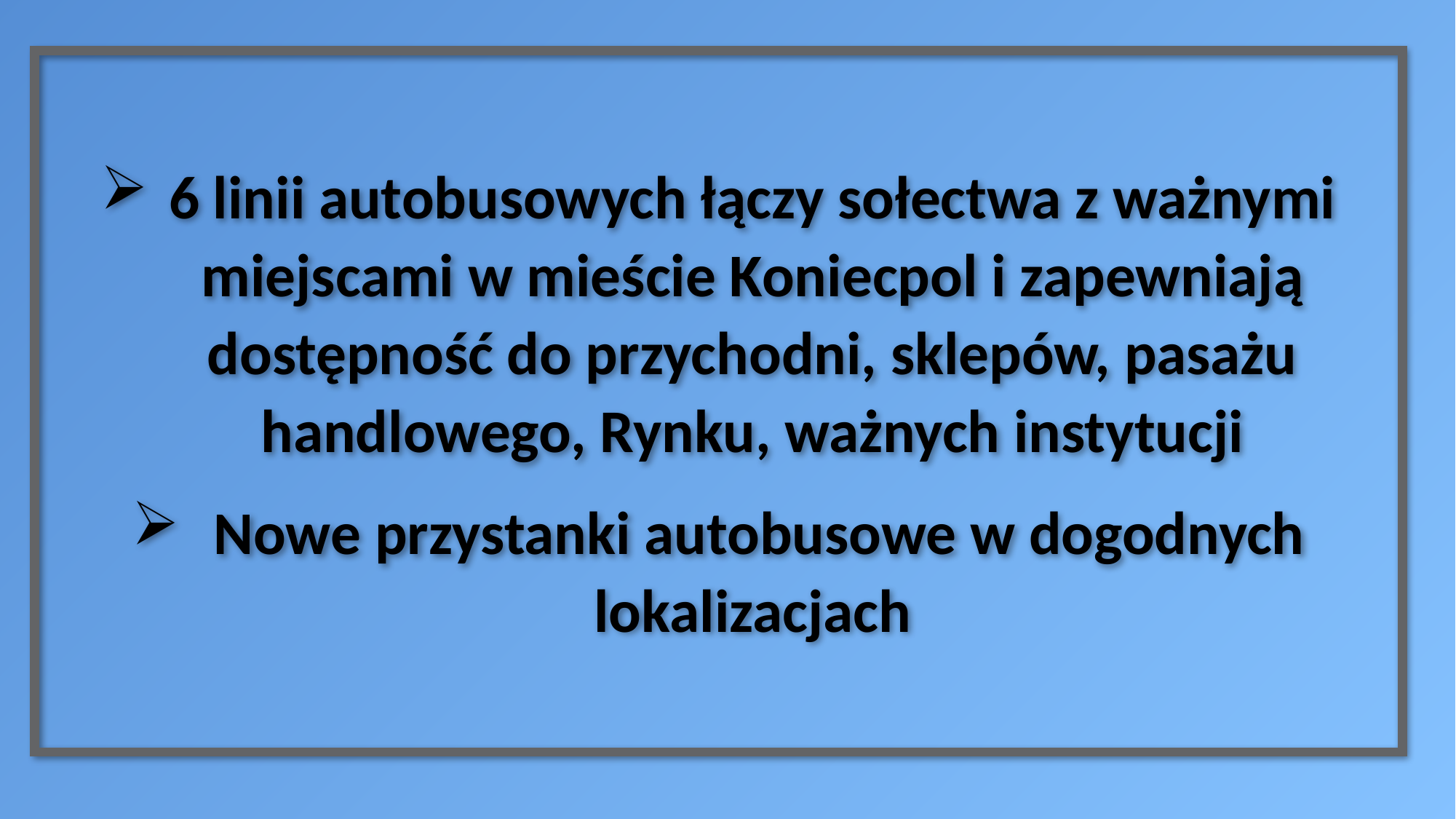

6 linii autobusowych łączy sołectwa z ważnymi miejscami w mieście Koniecpol i zapewniają dostępność do przychodni, sklepów, pasażu handlowego, Rynku, ważnych instytucji
 Nowe przystanki autobusowe w dogodnych lokalizacjach